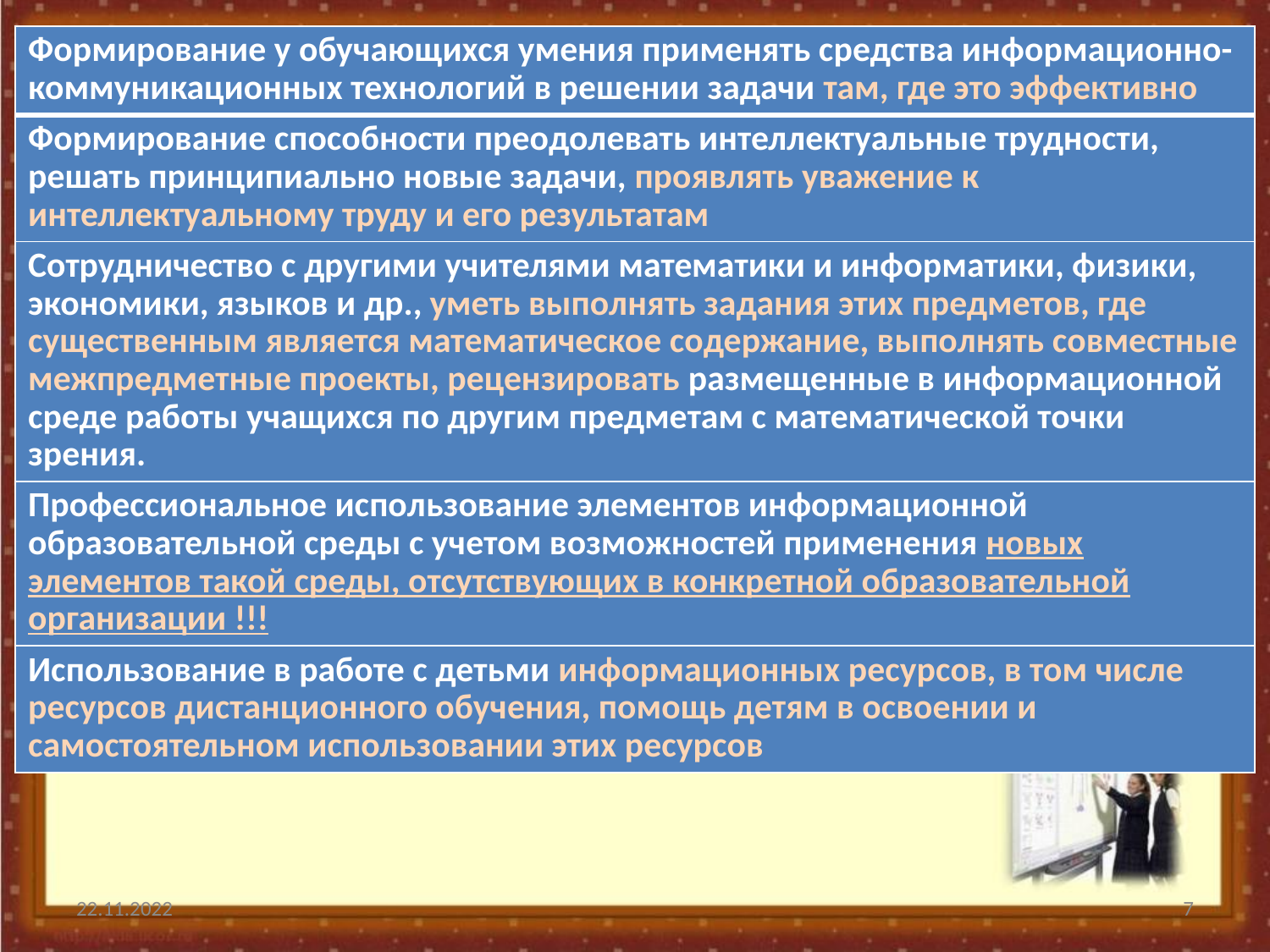

| Формирование у обучающихся умения применять средства информационно-коммуникационных технологий в решении задачи там, где это эффективно |
| --- |
| Формирование способности преодолевать интеллектуальные трудности, решать принципиально новые задачи, проявлять уважение к интеллектуальному труду и его результатам |
| Сотрудничество с другими учителями математики и информатики, физики, экономики, языков и др., уметь выполнять задания этих предметов, где существенным является математическое содержание, выполнять совместные межпредметные проекты, рецензировать размещенные в информационной среде работы учащихся по другим предметам с математической точки зрения. |
| Профессиональное использование элементов информационной образовательной среды с учетом возможностей применения новых элементов такой среды, отсутствующих в конкретной образовательной организации !!! |
| Использование в работе с детьми информационных ресурсов, в том числе ресурсов дистанционного обучения, помощь детям в освоении и самостоятельном использовании этих ресурсов |
22.11.2022
7